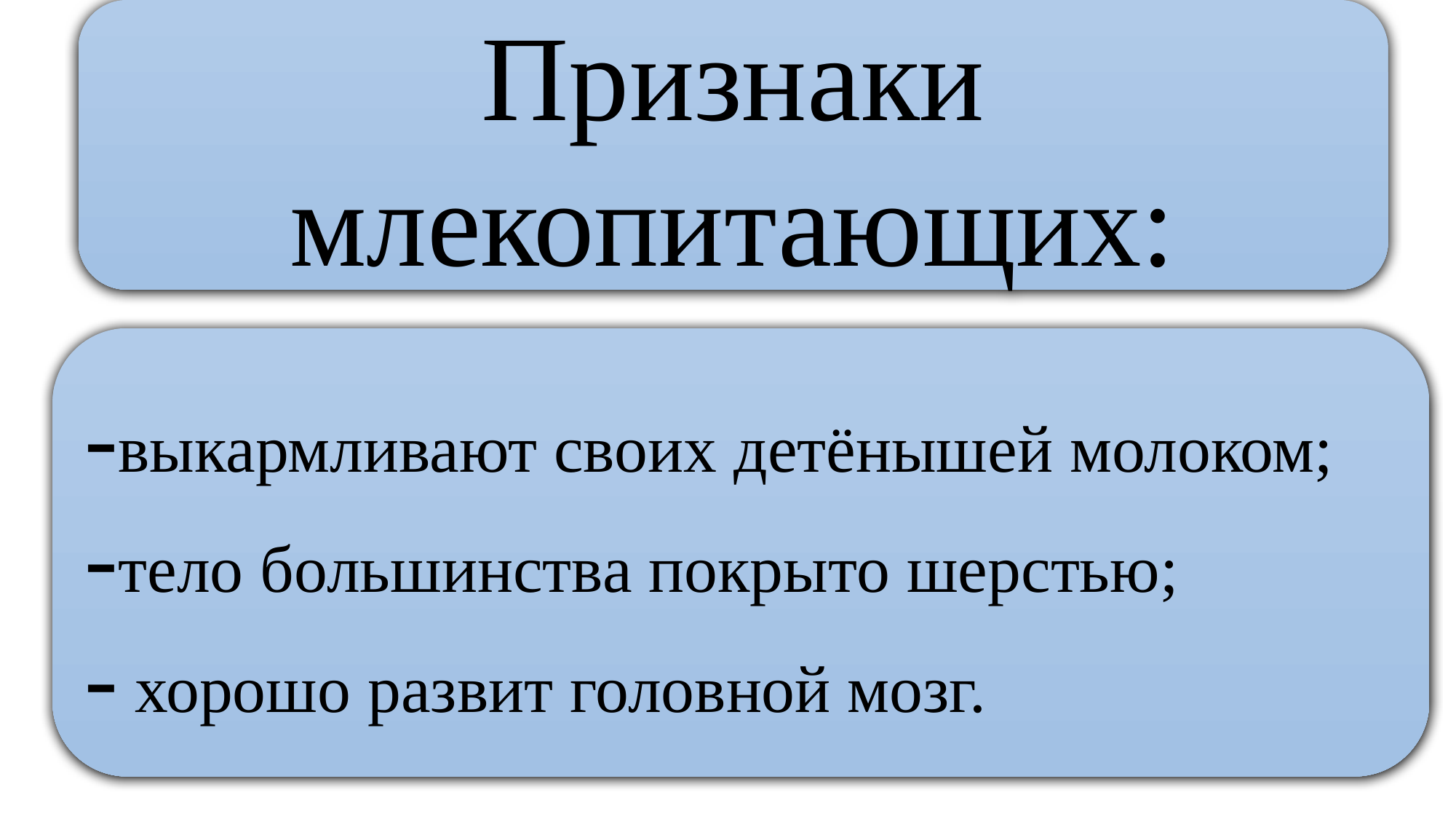

Признаки млекопитающих:
-выкармливают своих детёнышей молоком;
-тело большинства покрыто шерстью;
- хорошо развит головной мозг.